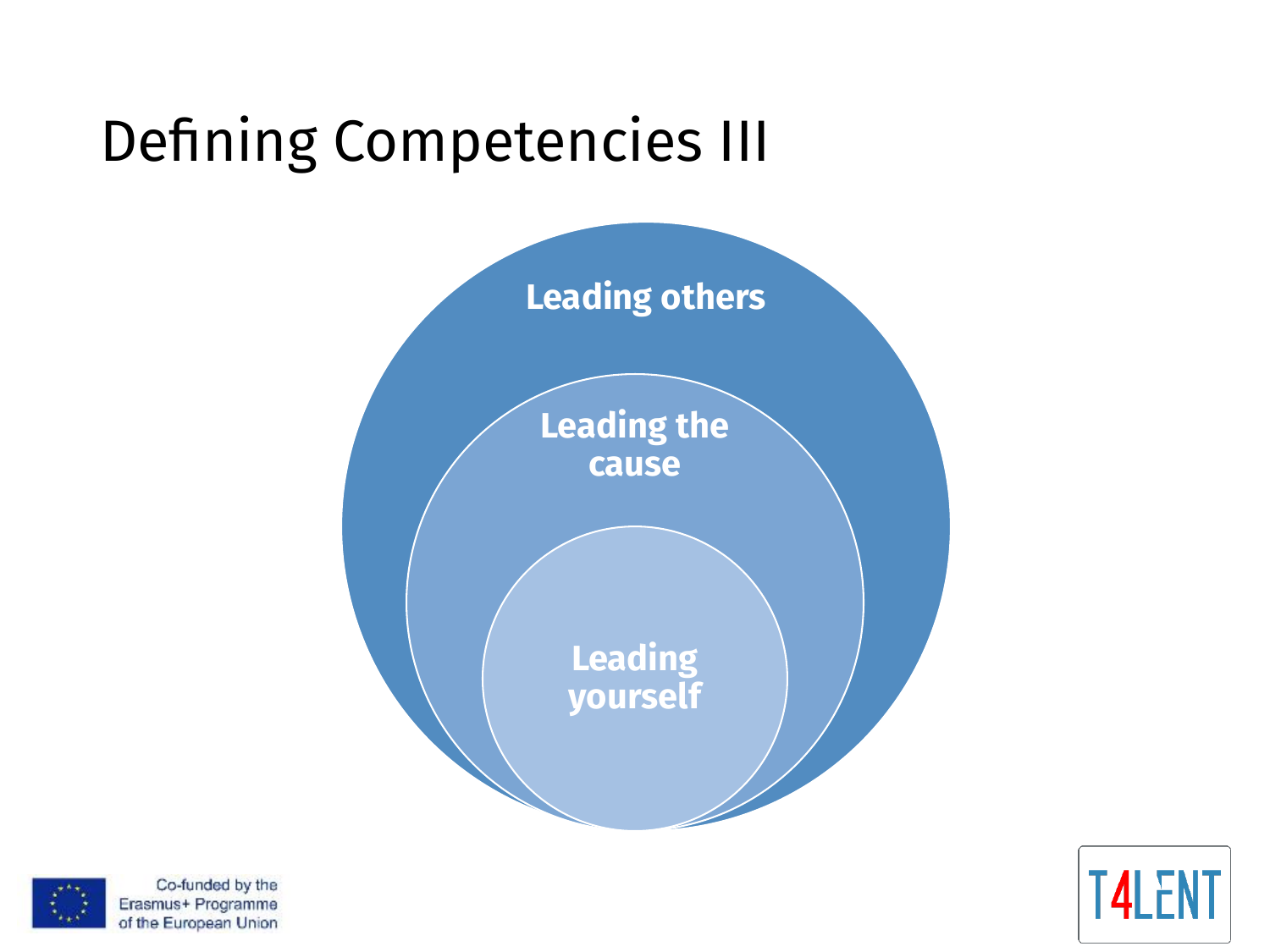

# Defining Competencies III
Leading others
Leading the cause
Leading yourself